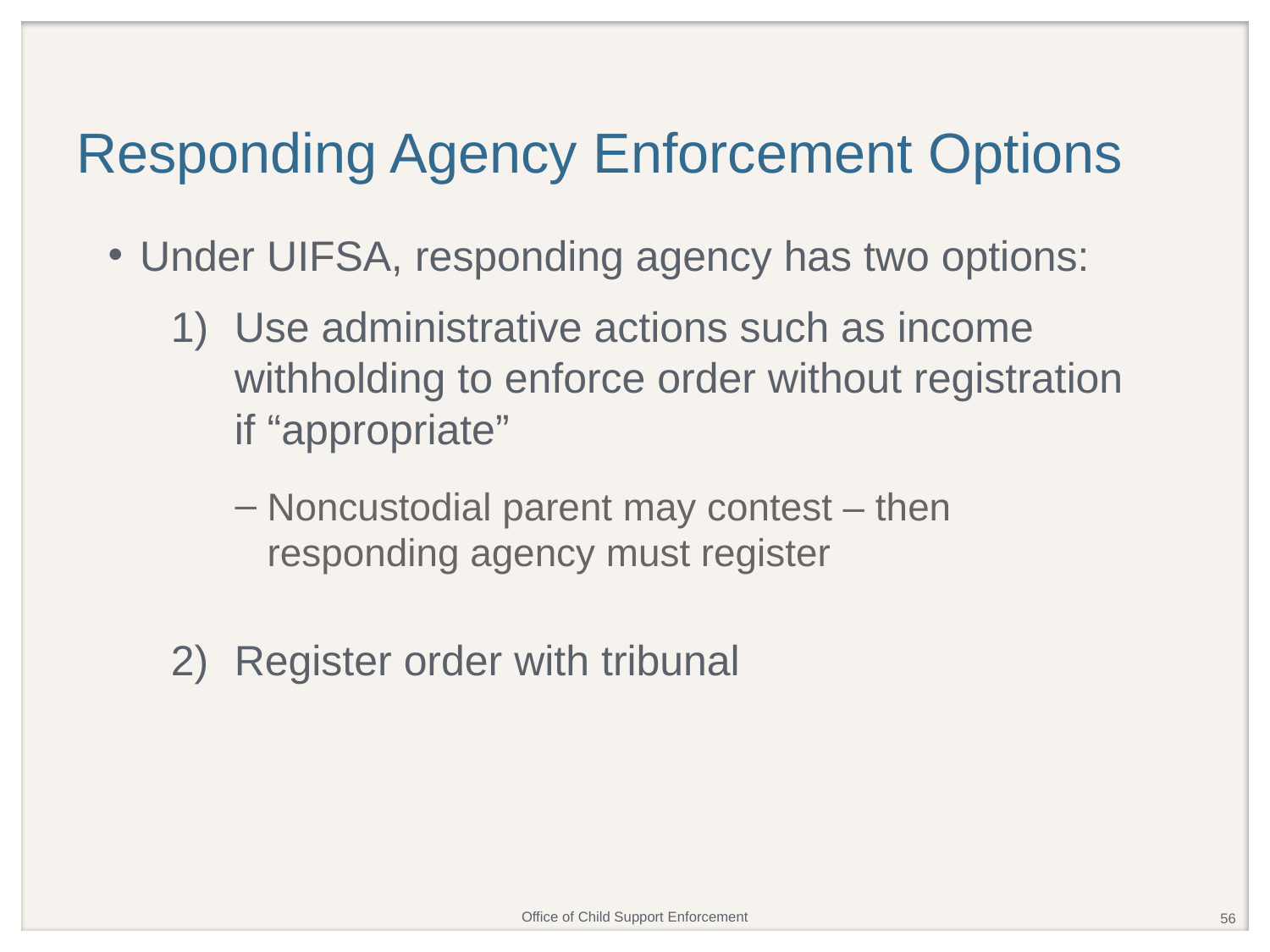

# Responding Agency Enforcement Options
Under UIFSA, responding agency has two options:
Use administrative actions such as income withholding to enforce order without registration if “appropriate”
Noncustodial parent may contest – then responding agency must register

Register order with tribunal
56